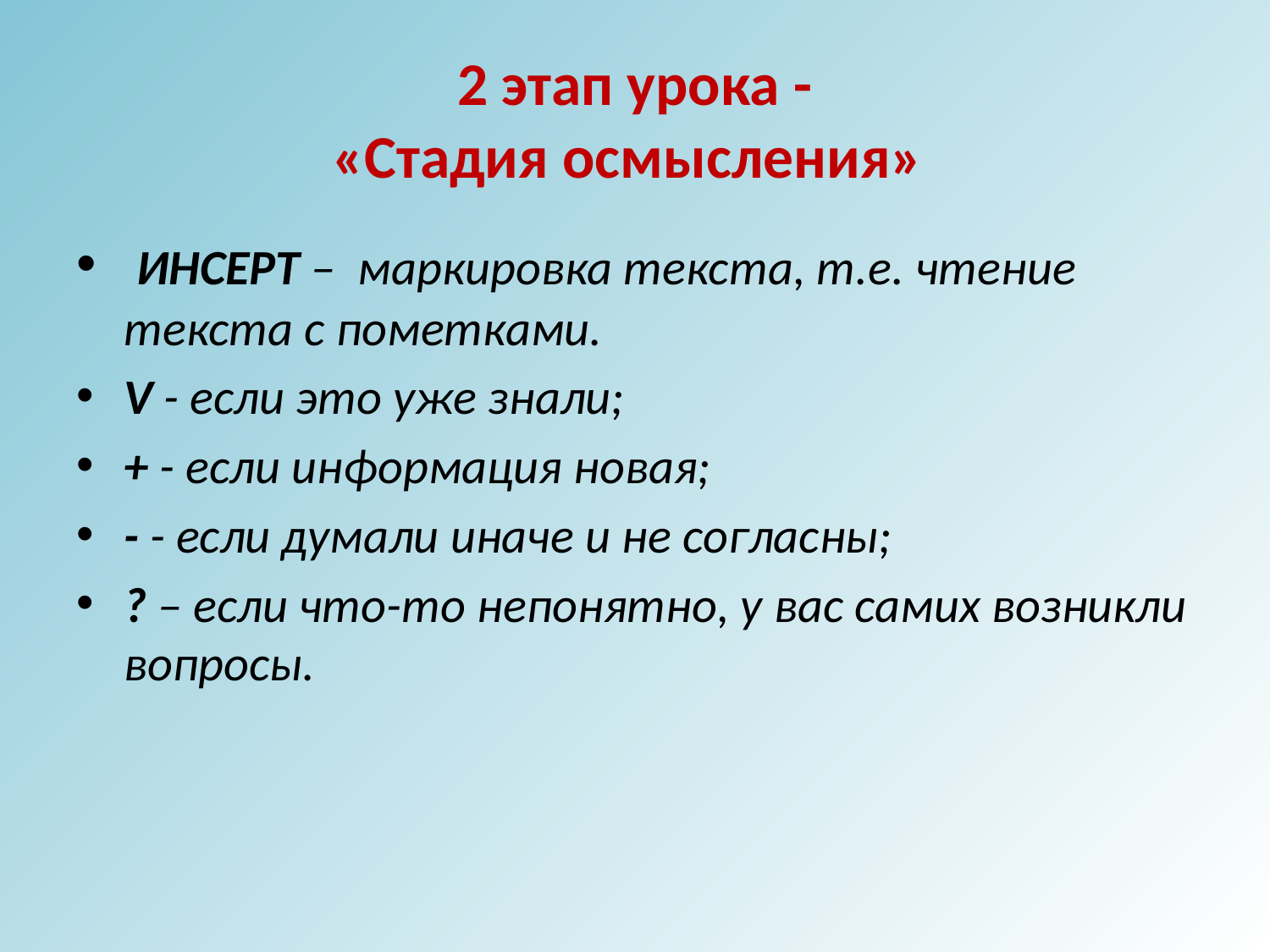

# 2 этап урока - «Стадия осмысления»
 ИНСЕРТ –  маркировка текста, т.е. чтение текста с пометками.
V - если это уже знали;
+ - если информация новая;
- - если думали иначе и не согласны;
? – если что-то непонятно, у вас самих возникли вопросы.